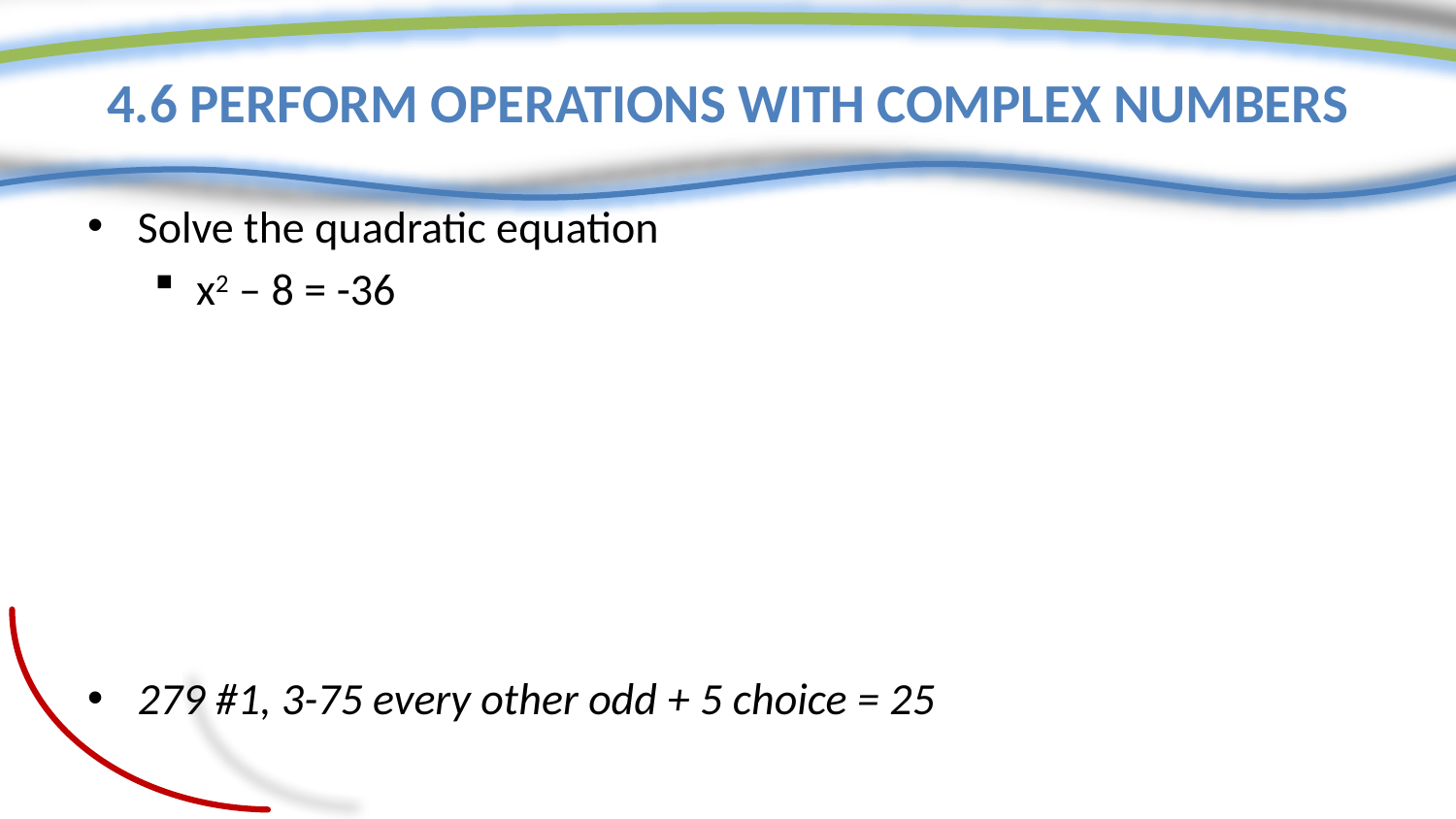

# 4.6 Perform Operations with Complex Numbers
Solve the quadratic equation
x2 – 8 = -36

279 #1, 3-75 every other odd + 5 choice = 25